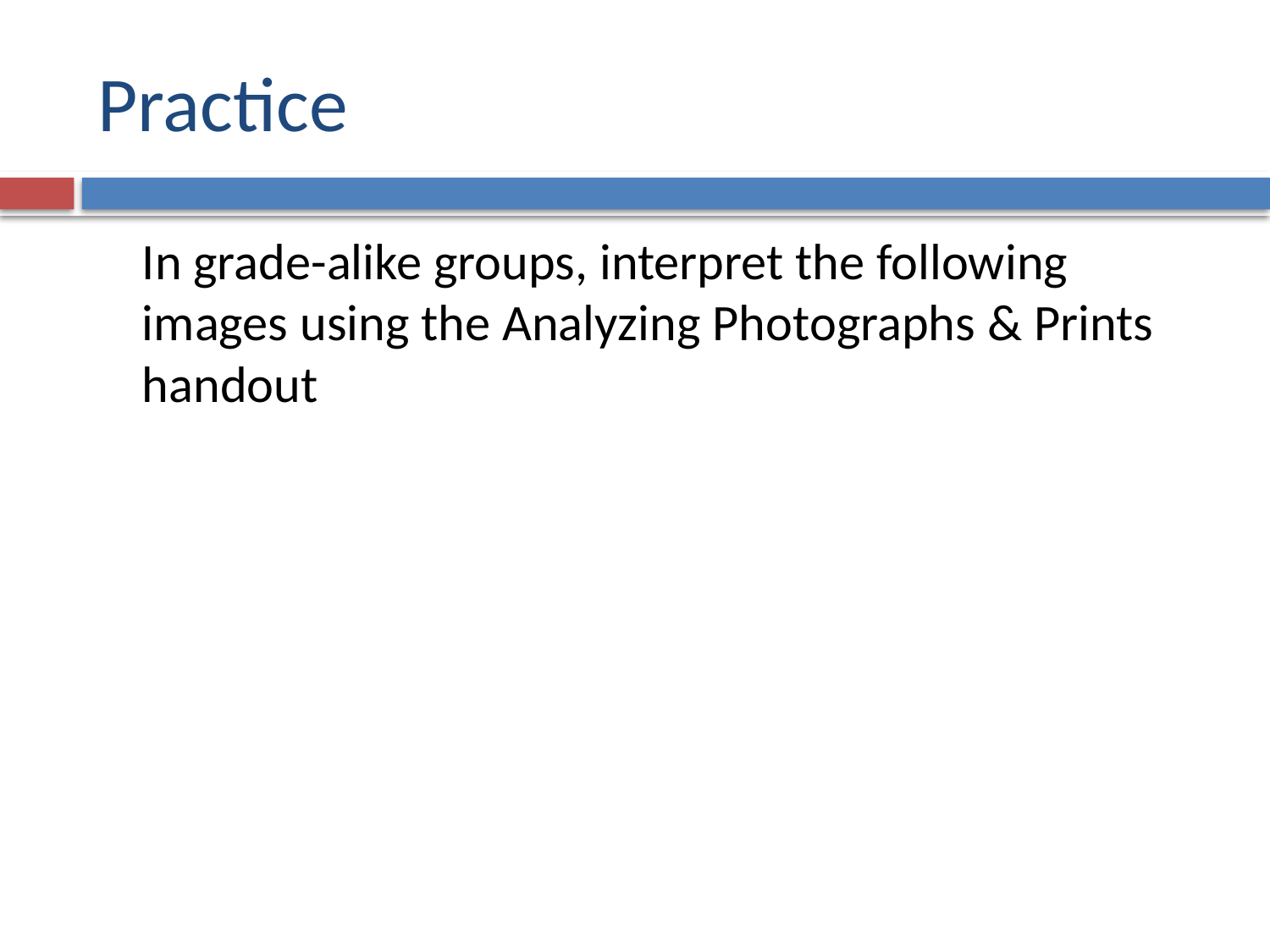

# Practice
	In grade-alike groups, interpret the following images using the Analyzing Photographs & Prints handout